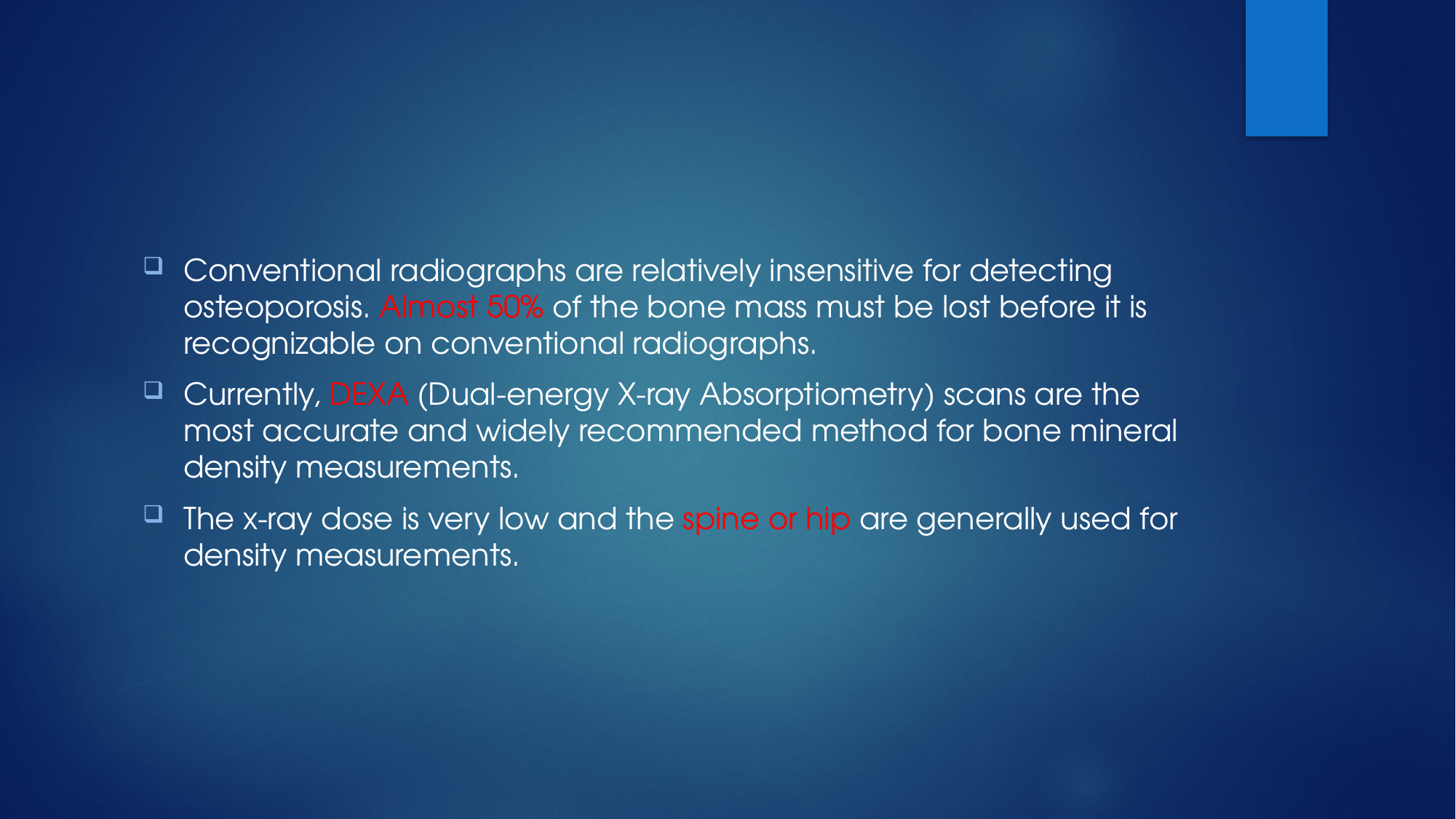

#
Conventional radiographs are relatively insensitive for detecting osteoporosis. Almost 50% of the bone mass must be lost before it is recognizable on conventional radiographs.
Currently, DEXA (Dual-energy X-ray Absorptiometry) scans are the most accurate and widely recommended method for bone mineral density measurements.
The x-ray dose is very low and the spine or hip are generally used for density measurements.